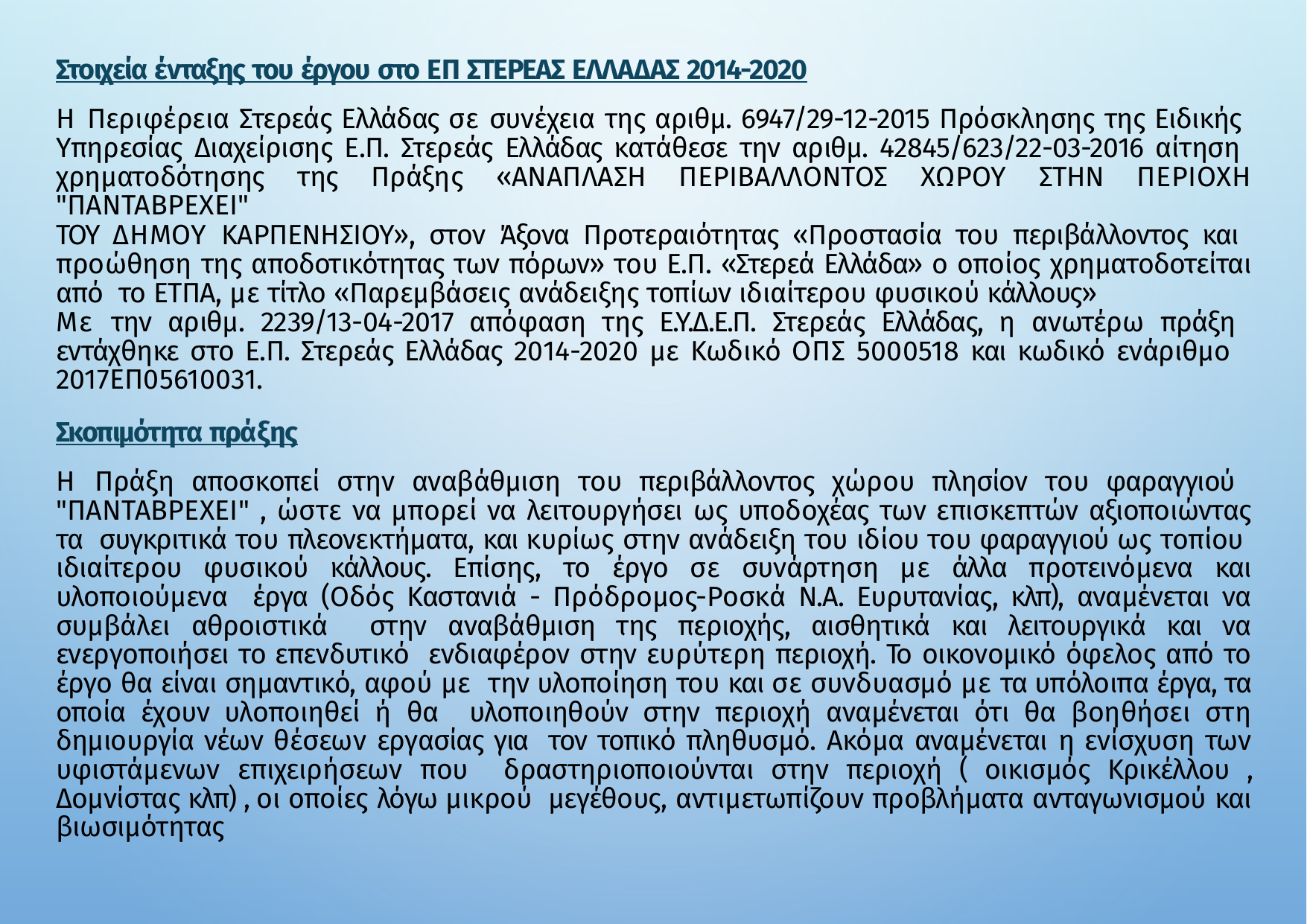

Στοιχεία ένταξης του έργου στο ΕΠ ΣΤΕΡΕΑΣ ΕΛΛΑΔΑΣ 2014-2020
Η Περιφέρεια Στερεάς Ελλάδας σε συνέχεια της αριθμ. 6947/29-12-2015 Πρόσκλησης της Ειδικής  Υπηρεσίας Διαχείρισης Ε.Π. Στερεάς Ελλάδας κατάθεσε την αριθμ. 42845/623/22-03-2016 αίτηση  χρηματοδότησης της Πράξης «ΑΝΑΠΛΑΣΗ ΠΕΡΙΒΑΛΛΟΝΤΟΣ ΧΩΡΟΥ ΣΤΗΝ ΠΕΡΙΟΧΗ "ΠΑΝΤΑΒΡΕΧΕΙ"
ΤΟΥ ΔΗΜΟΥ ΚΑΡΠΕΝΗΣΙΟΥ», στον Άξονα Προτεραιότητας «Προστασία του περιβάλλοντος και  προώθηση της αποδοτικότητας των πόρων» του Ε.Π. «Στερεά Ελλάδα» ο οποίος χρηματοδοτείται από  το ΕΤΠΑ, με τίτλο «Παρεμβάσεις ανάδειξης τοπίων ιδιαίτερου φυσικού κάλλους»
Με την αριθμ. 2239/13-04-2017 απόφαση της Ε.Υ.Δ.Ε.Π. Στερεάς Ελλάδας, η ανωτέρω πράξη  εντάχθηκε στο Ε.Π. Στερεάς Ελλάδας 2014-2020 με Κωδικό ΟΠΣ 5000518 και κωδικό ενάριθμο
2017ΕΠ05610031.
Σκοπιμότητα πράξης
H Πράξη αποσκοπεί στην αναβάθμιση του περιβάλλοντος χώρου πλησίον του φαραγγιού  "ΠΑΝΤΑΒΡΕΧΕΙ" , ώστε να μπορεί να λειτουργήσει ως υποδοχέας των επισκεπτών αξιοποιώντας τα  συγκριτικά του πλεονεκτήματα, και κυρίως στην ανάδειξη του ιδίου του φαραγγιού ως τοπίου  ιδιαίτερου φυσικού κάλλους. Επίσης, το έργο σε συνάρτηση με άλλα προτεινόμενα και υλοποιούμενα  έργα (Οδός Καστανιά - Πρόδρομος-Ροσκά Ν.Α. Ευρυτανίας, κλπ), αναμένεται να συμβάλει αθροιστικά  στην αναβάθμιση της περιοχής, αισθητικά και λειτουργικά και να ενεργοποιήσει το επενδυτικό  ενδιαφέρον στην ευρύτερη περιοχή. Το οικονομικό όφελος από το έργο θα είναι σημαντικό, αφού με  την υλοποίηση του και σε συνδυασμό με τα υπόλοιπα έργα, τα οποία έχουν υλοποιηθεί ή θα  υλοποιηθούν στην περιοχή αναμένεται ότι θα βοηθήσει στη δημιουργία νέων θέσεων εργασίας για  τον τοπικό πληθυσμό. Ακόμα αναμένεται η ενίσχυση των υφιστάμενων επιχειρήσεων που  δραστηριοποιούνται στην περιοχή ( οικισμός Κρικέλλου , Δομνίστας κλπ) , οι οποίες λόγω μικρού  μεγέθους, αντιμετωπίζουν προβλήματα ανταγωνισμού και βιωσιμότητας